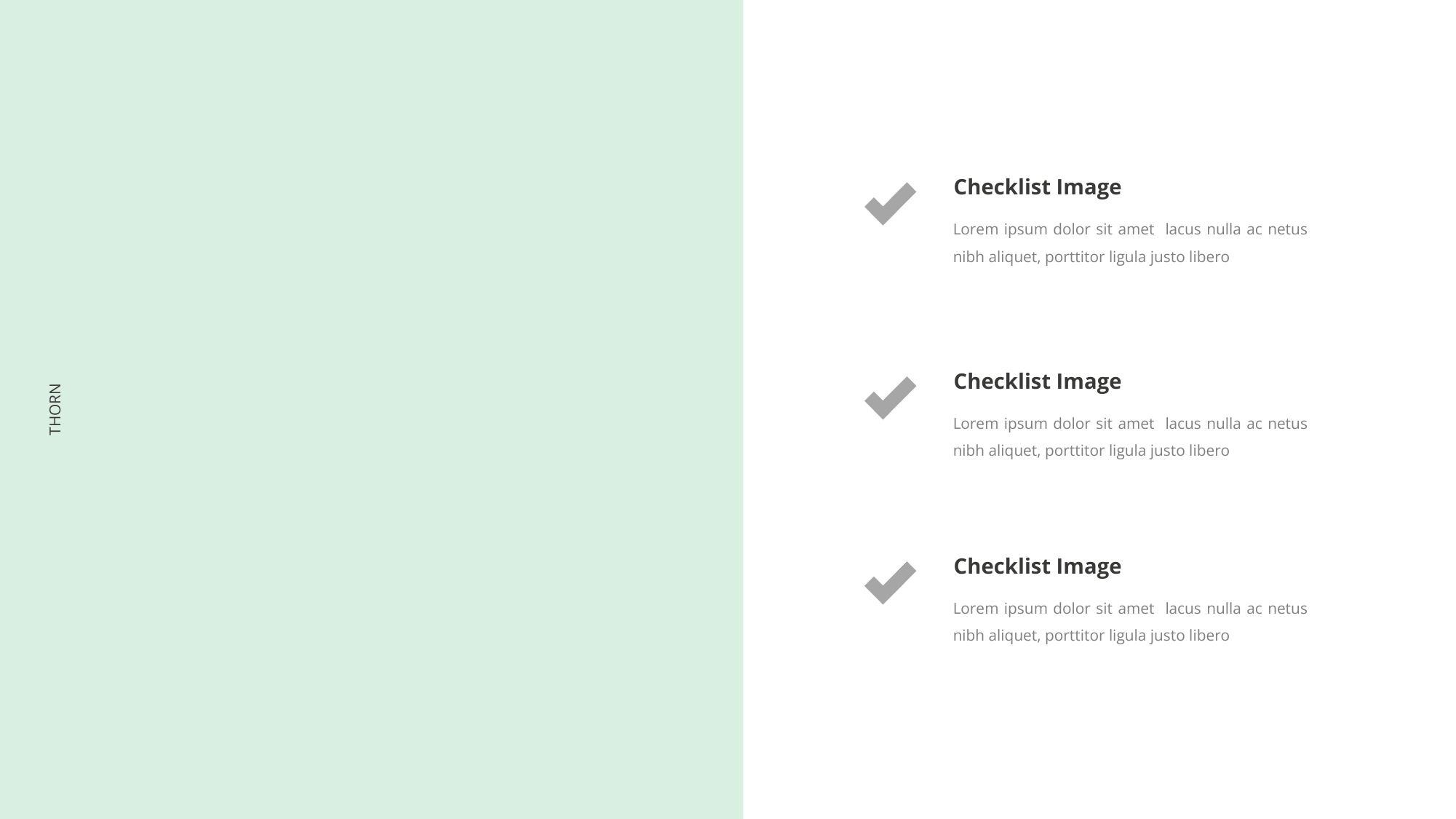

Checklist Image

Lorem ipsum dolor sit amet  lacus nulla ac netus nibh aliquet, porttitor ligula justo libero
Checklist Image

THORN
Lorem ipsum dolor sit amet  lacus nulla ac netus nibh aliquet, porttitor ligula justo libero
Checklist Image

Lorem ipsum dolor sit amet  lacus nulla ac netus nibh aliquet, porttitor ligula justo libero